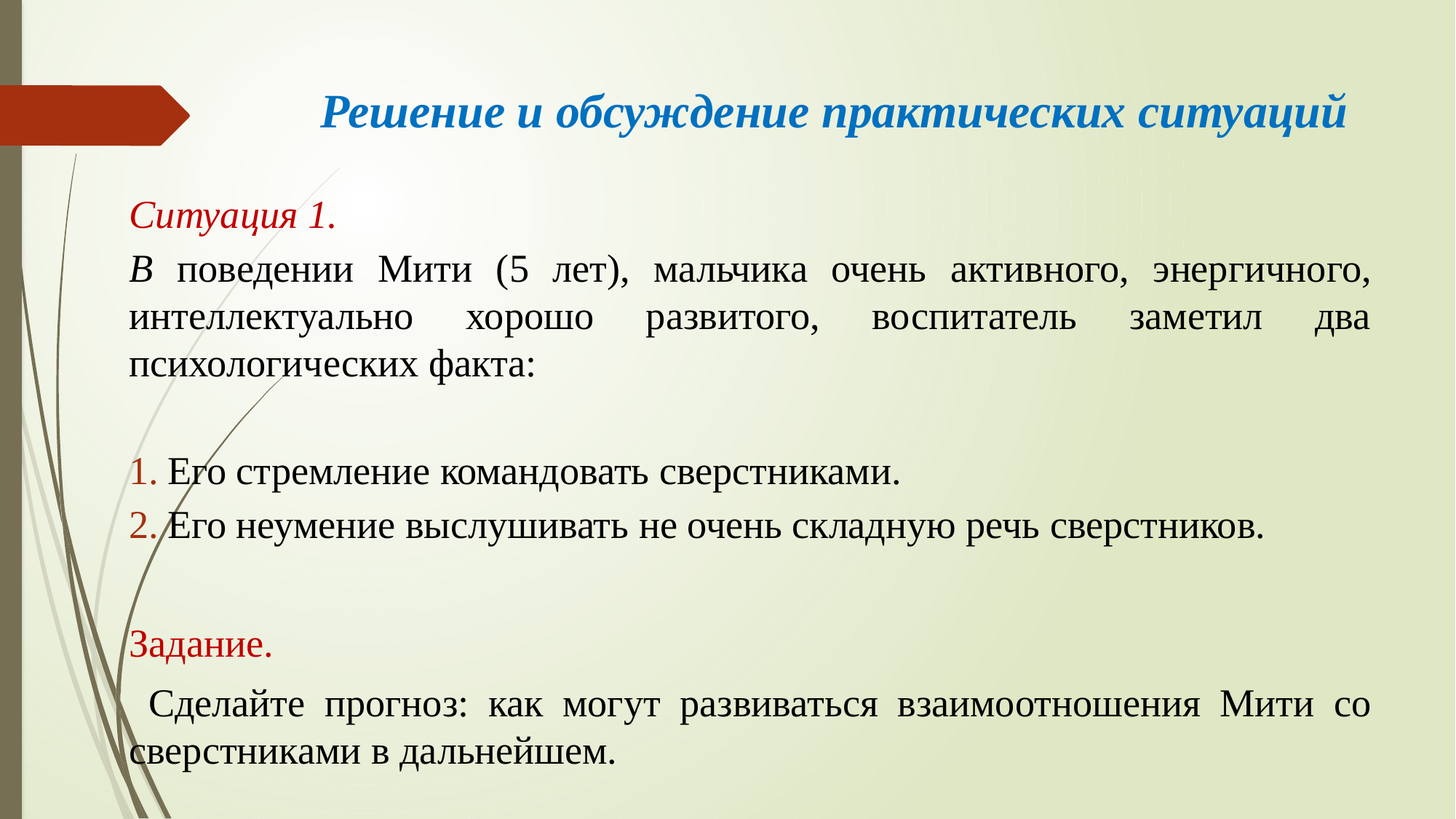

# Решение и обсуждение практических ситуаций
Ситуация 1.
В поведении Мити (5 лет), мальчика очень активного, энергичного, интеллектуально хорошо развитого, воспитатель заметил два психологических факта:

Его стремление командовать сверстниками.
Его неумение выслушивать не очень складную речь сверстников.

Задание.
 Сделайте прогноз: как могут развиваться взаимо­отношения Мити со сверстниками в дальнейшем.